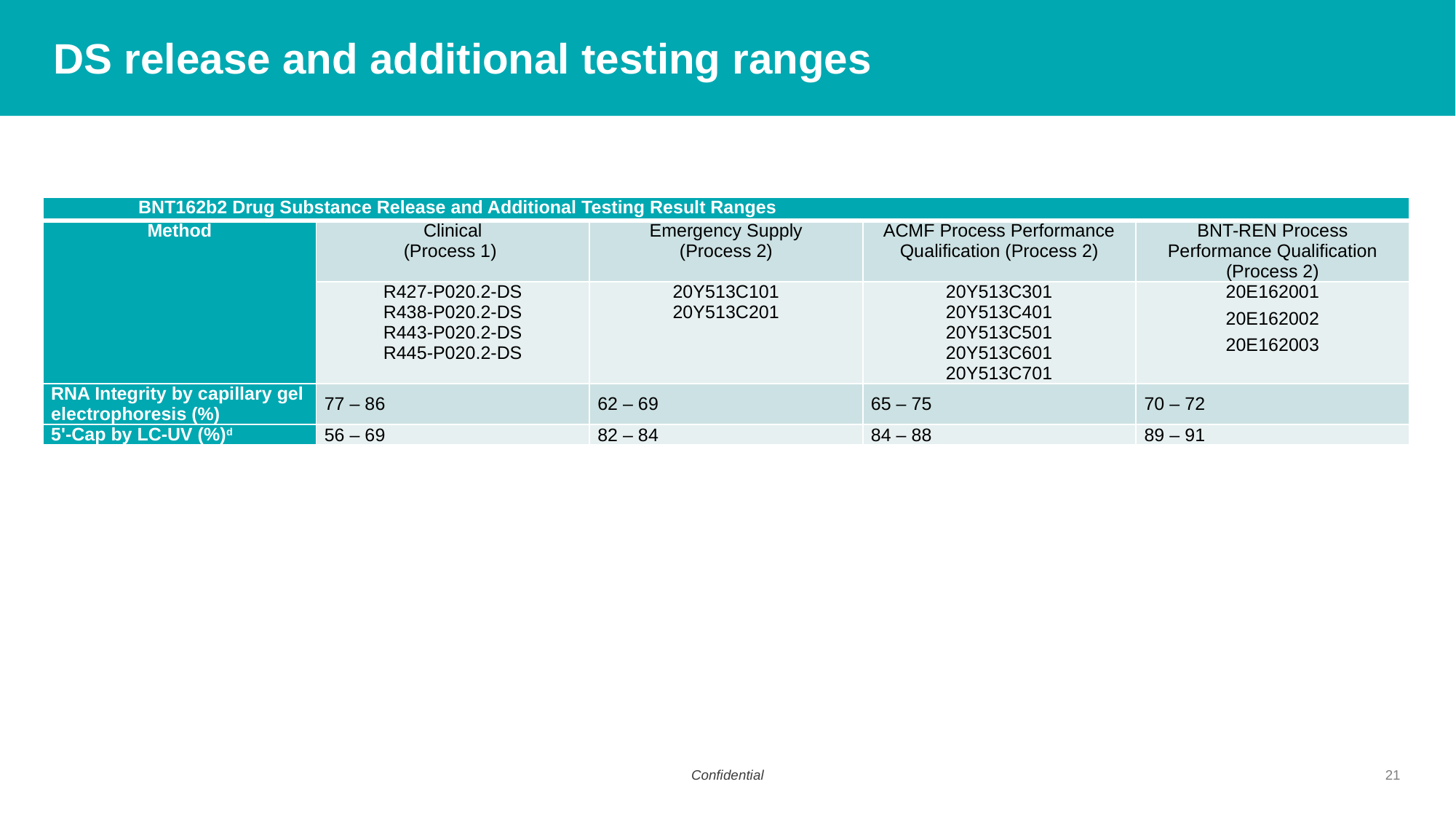

# DS release and additional testing ranges
| BNT162b2 Drug Substance Release and Additional Testing Result Ranges |  |  |  |  |
| --- | --- | --- | --- | --- |
| Method | Clinical (Process 1) | Emergency Supply (Process 2) | ACMF Process Performance Qualification (Process 2) | BNT-REN Process Performance Qualification (Process 2) |
|  | R427-P020.2-DS R438-P020.2-DS R443-P020.2-DS R445-P020.2-DS | 20Y513C101 20Y513C201 | 20Y513C301 20Y513C401 20Y513C501 20Y513C601 20Y513C701 | 20E162001 20E162002 20E162003 |
| RNA Integrity by capillary gel electrophoresis (%) | 77 – 86 | 62 – 69 | 65 – 75 | 70 – 72 |
| 5'-Cap by LC‑UV (%)d | 56 – 69 | 82 – 84 | 84 – 88 | 89 – 91 |